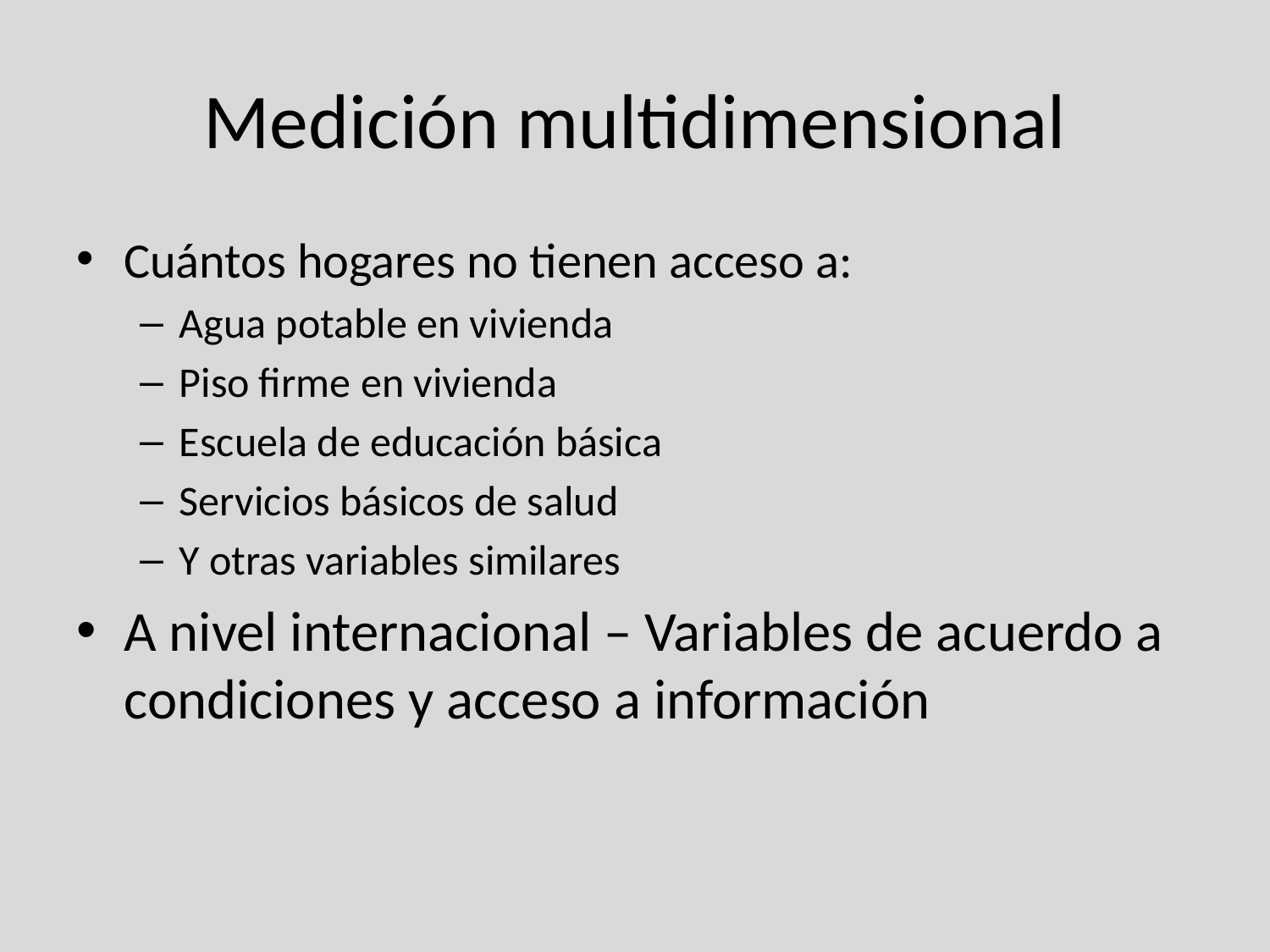

# Medición multidimensional
Cuántos hogares no tienen acceso a:
Agua potable en vivienda
Piso firme en vivienda
Escuela de educación básica
Servicios básicos de salud
Y otras variables similares
A nivel internacional – Variables de acuerdo a condiciones y acceso a información